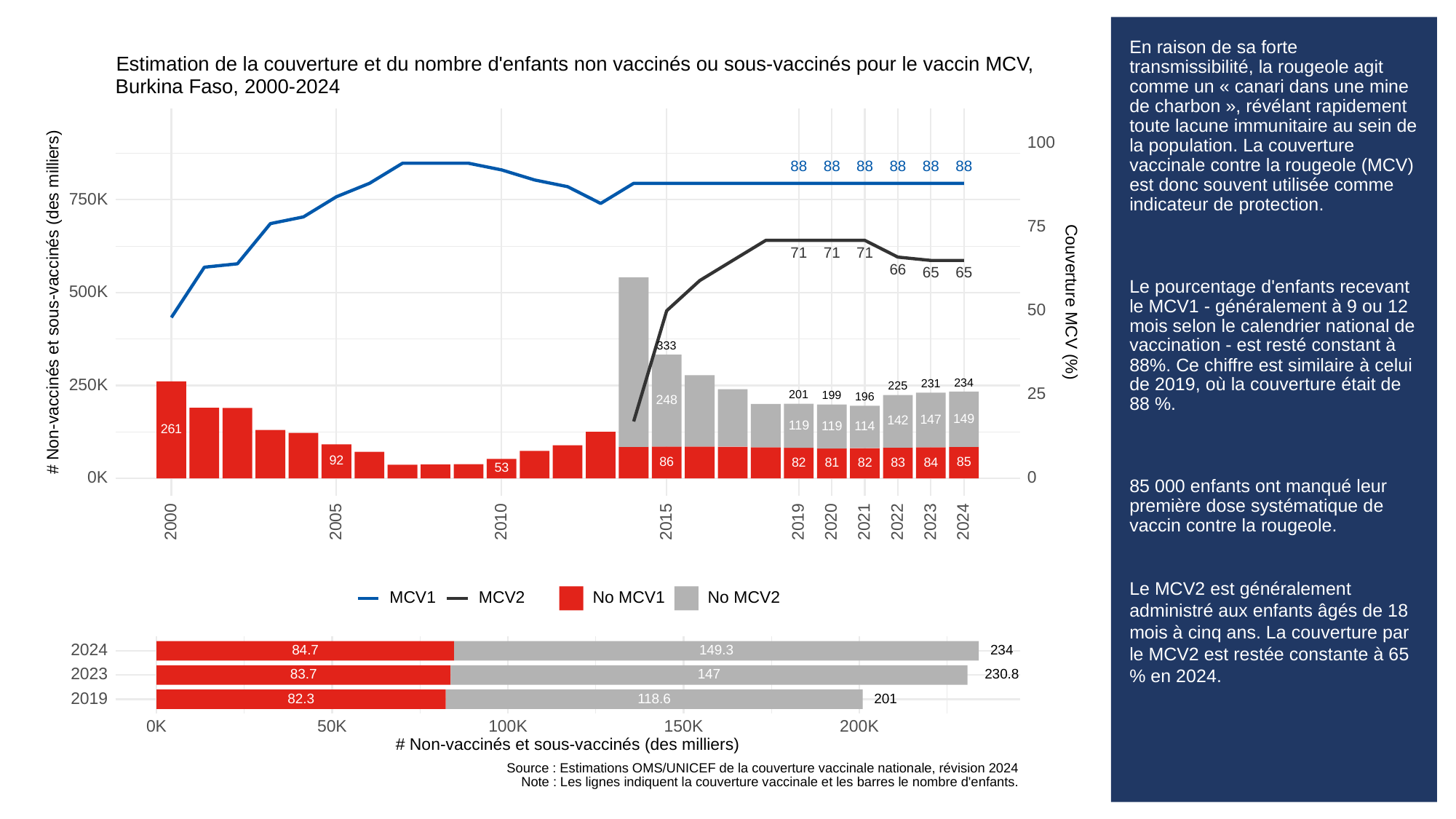

# En raison de sa forte transmissibilité, la rougeole agit comme un « canari dans une mine de charbon », révélant rapidement toute lacune immunitaire au sein de la population. La couverture vaccinale contre la rougeole (MCV) est donc souvent utilisée comme indicateur de protection.

Le pourcentage d'enfants recevant le MCV1 - généralement à 9 ou 12 mois selon le calendrier national de vaccination - est resté constant à 88%. Ce chiffre est similaire à celui de 2019, où la couverture était de 88 %.

85 000 enfants ont manqué leur première dose systématique de vaccin contre la rougeole.

Le MCV2 est généralement administré aux enfants âgés de 18 mois à cinq ans. La couverture par le MCV2 est restée constante à 65 % en 2024.

Estimation de la couverture et du nombre d'enfants non vaccinés ou sous-vaccinés pour le vaccin MCV,
Burkina Faso, 2000-2024

100

88
88
88
88
88
88

750K

75

71
71
71
66
65
65

500K

# Non-vaccinés et sous-vaccinés (des milliers)
Couverture MCV (%)
50

333

234
250K
231

225

25

201

199

196

248

149
147
142
119
119
114
261

92
86
85
84
83
82
82
81

53

0K
0

2023
2000
2005
2010
2015
2019
2020
2021
2022
2024

MCV1
MCV2
No MCV1
No MCV2

2024
149.3
234
84.7

2023
83.7
230.8
147

2019
82.3
118.6
201

0K
50K
100K
150K
200K
# Non-vaccinés et sous-vaccinés (des milliers)
Source : Estimations OMS/UNICEF de la couverture vaccinale nationale, révision 2024
Note : Les lignes indiquent la couverture vaccinale et les barres le nombre d'enfants.